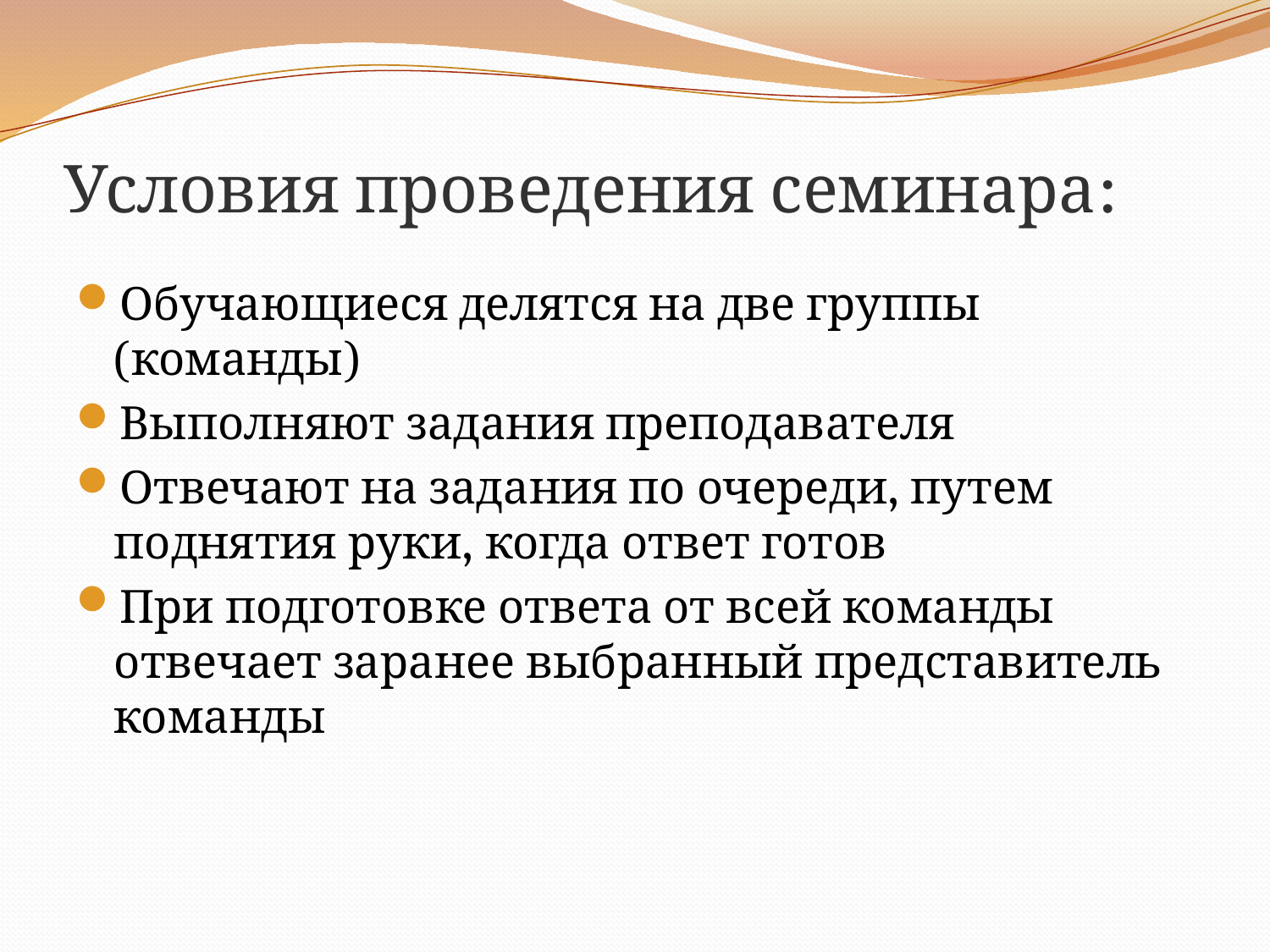

# Условия проведения семинара:
Обучающиеся делятся на две группы (команды)
Выполняют задания преподавателя
Отвечают на задания по очереди, путем поднятия руки, когда ответ готов
При подготовке ответа от всей команды отвечает заранее выбранный представитель команды